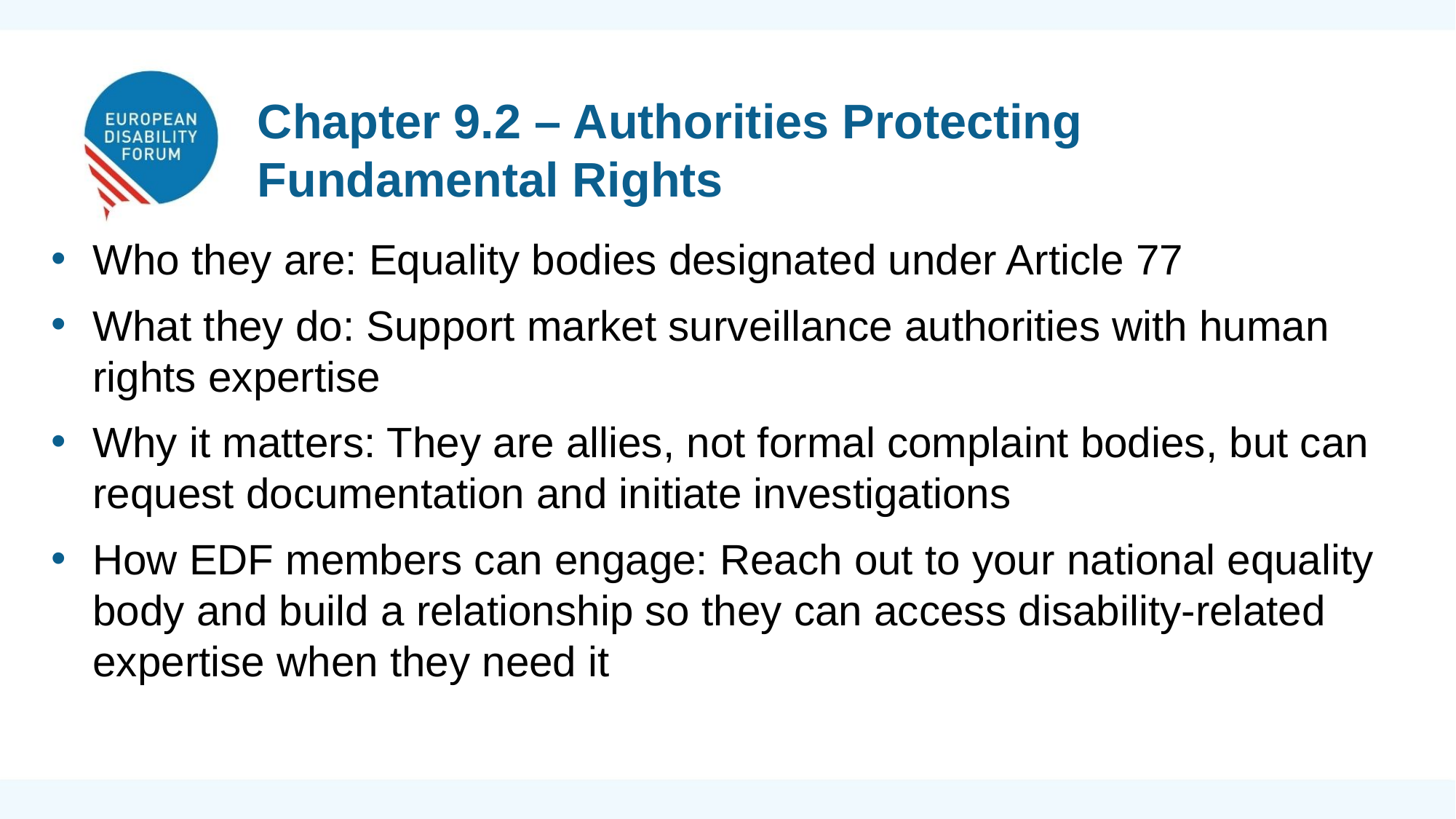

Chapter 9.2 – Authorities Protecting Fundamental Rights
Who they are: Equality bodies designated under Article 77
What they do: Support market surveillance authorities with human rights expertise
Why it matters: They are allies, not formal complaint bodies, but can request documentation and initiate investigations
How EDF members can engage: Reach out to your national equality body and build a relationship so they can access disability-related expertise when they need it